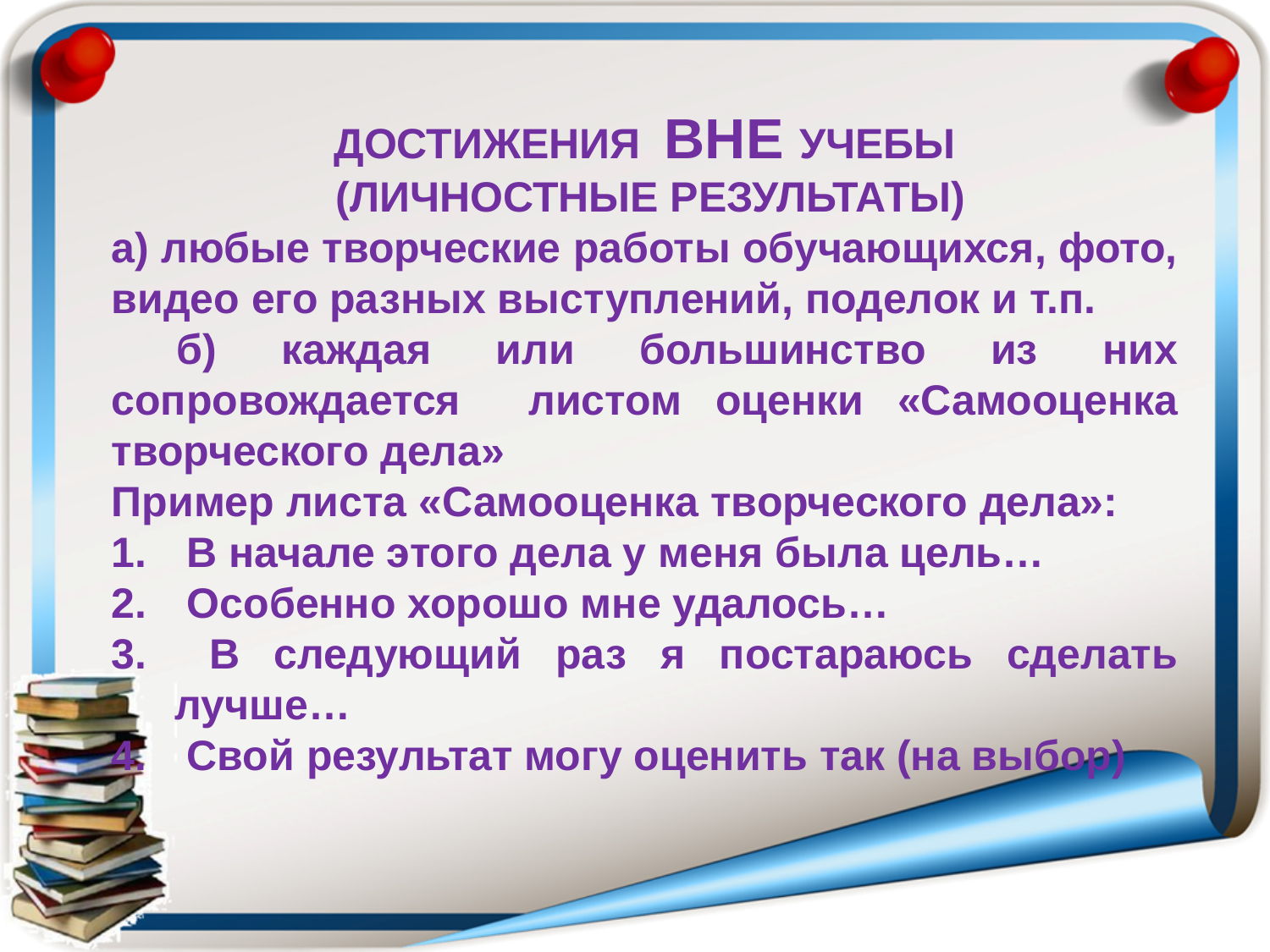

ДОСТИЖЕНИЯ  ВНЕ УЧЕБЫ
 (ЛИЧНОСТНЫЕ РЕЗУЛЬТАТЫ)
а) любые творческие работы обучающихся, фото, видео его разных выступлений, поделок и т.п.
 б) каждая или большинство из них сопровождается  листом оценки «Самооценка творческого дела»
Пример листа «Самооценка творческого дела»:
 В начале этого дела у меня была цель…
 Особенно хорошо мне удалось…
 В следующий раз я постараюсь сделать лучше…
 Свой результат могу оценить так (на выбор)